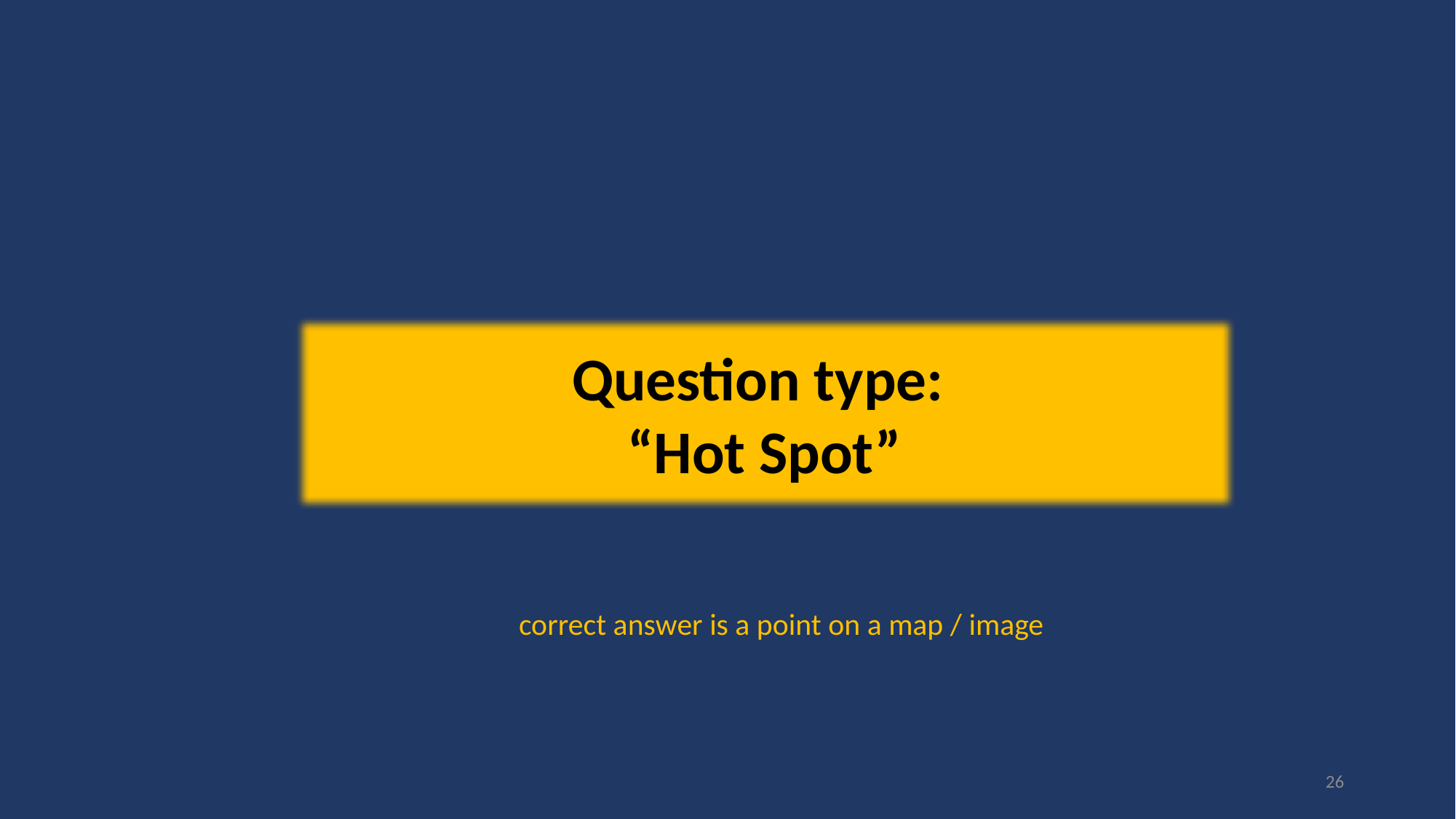

Question type:
“Hot Spot”
correct answer is a point on a map / image
26